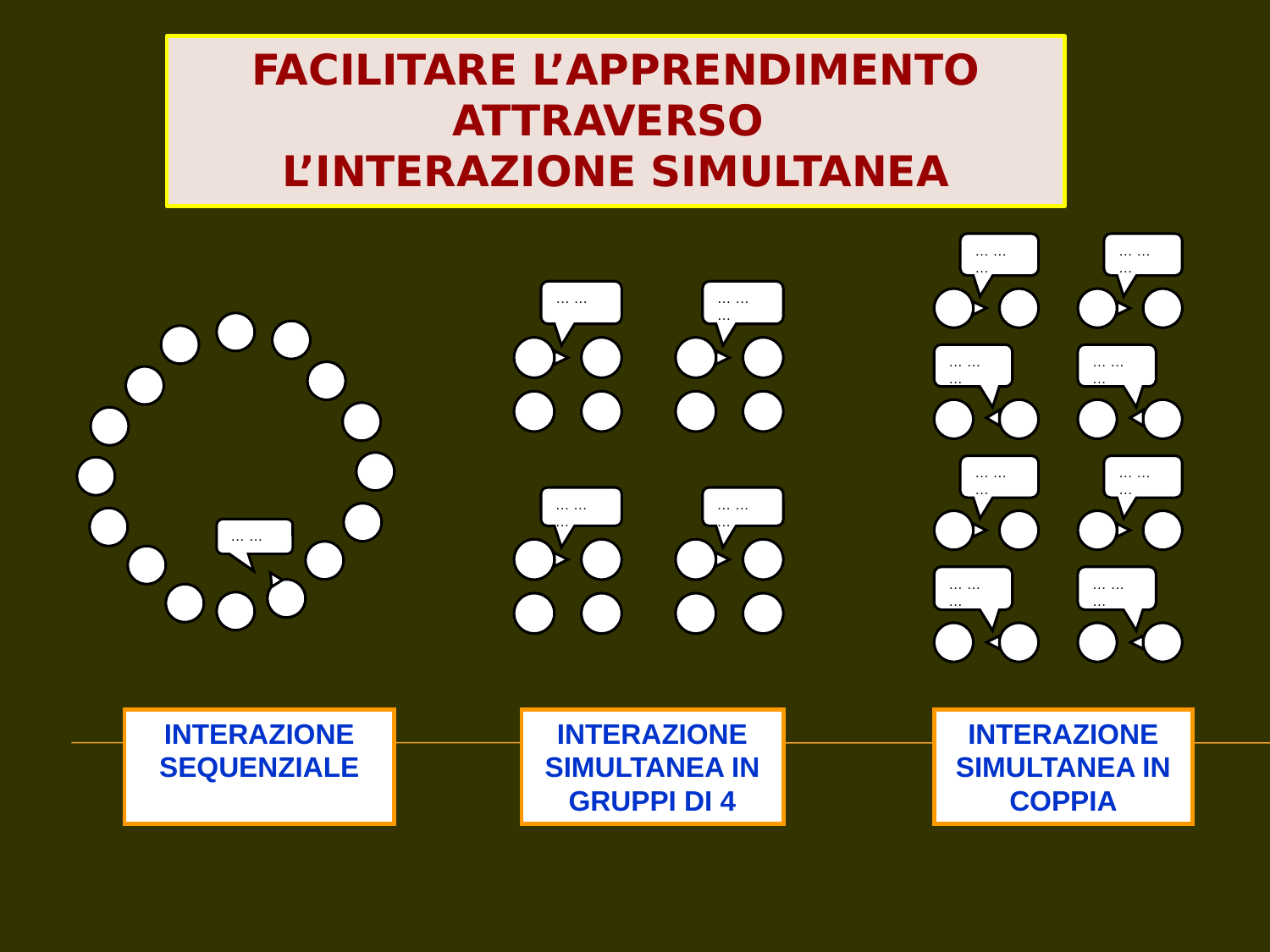

# FACILITARE L’APPRENDIMENTO ATTRAVERSO L’INTERAZIONE SIMULTANEA
… …
…
… …
…
… …
… …
…

… …
…
… …
…

… …
…
… …
…

… …
…
… …
…

… …

… …
…
… …
…

INTERAZIONE SEQUENZIALE
INTERAZIONE
SIMULTANEA IN GRUPPI DI 4
INTERAZIONE SIMULTANEA IN COPPIA